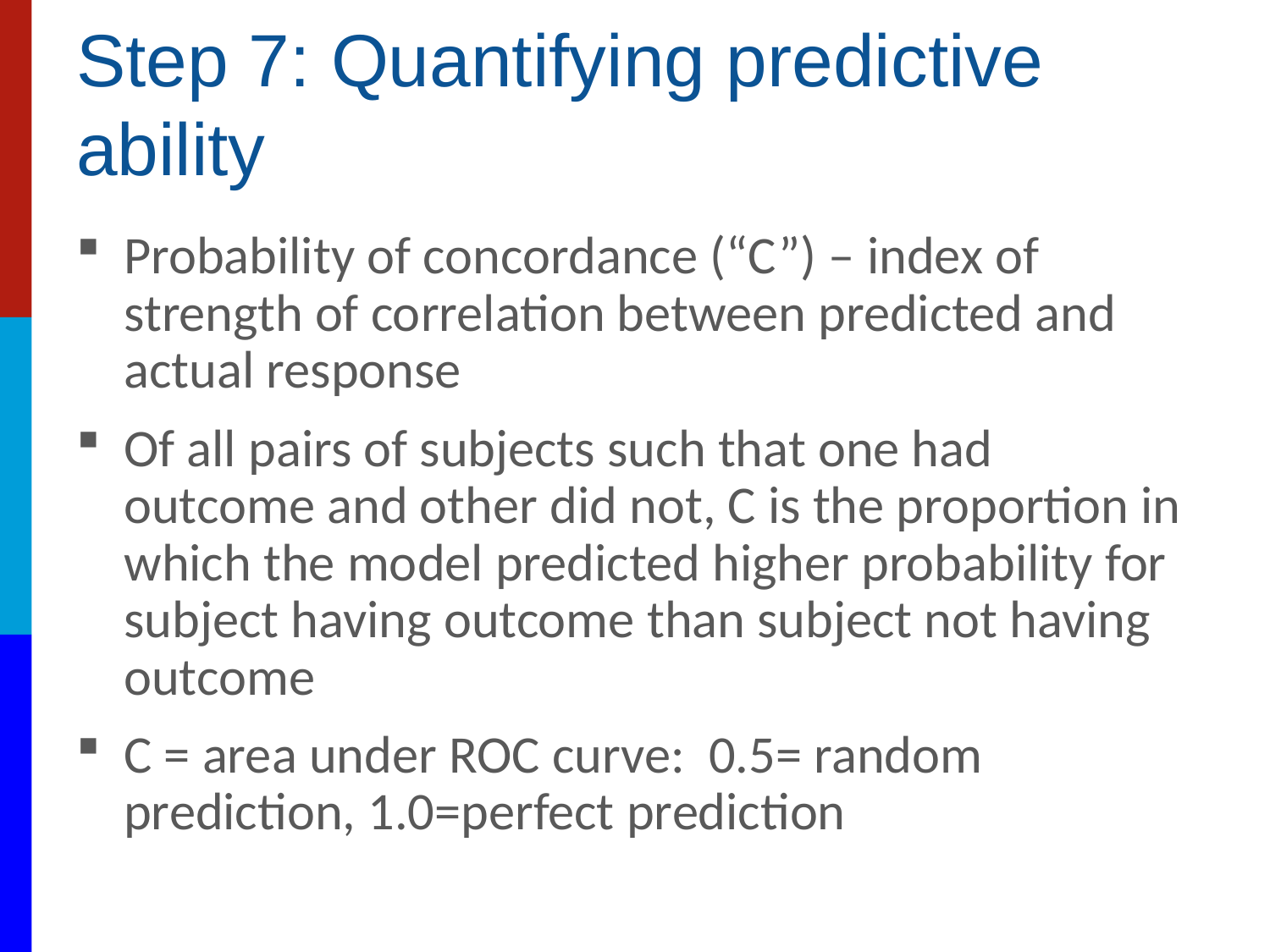

# Step 7: Quantifying predictive ability
Probability of concordance (“C”) – index of strength of correlation between predicted and actual response
Of all pairs of subjects such that one had outcome and other did not, C is the proportion in which the model predicted higher probability for subject having outcome than subject not having outcome
C = area under ROC curve:  0.5= random prediction, 1.0=perfect prediction